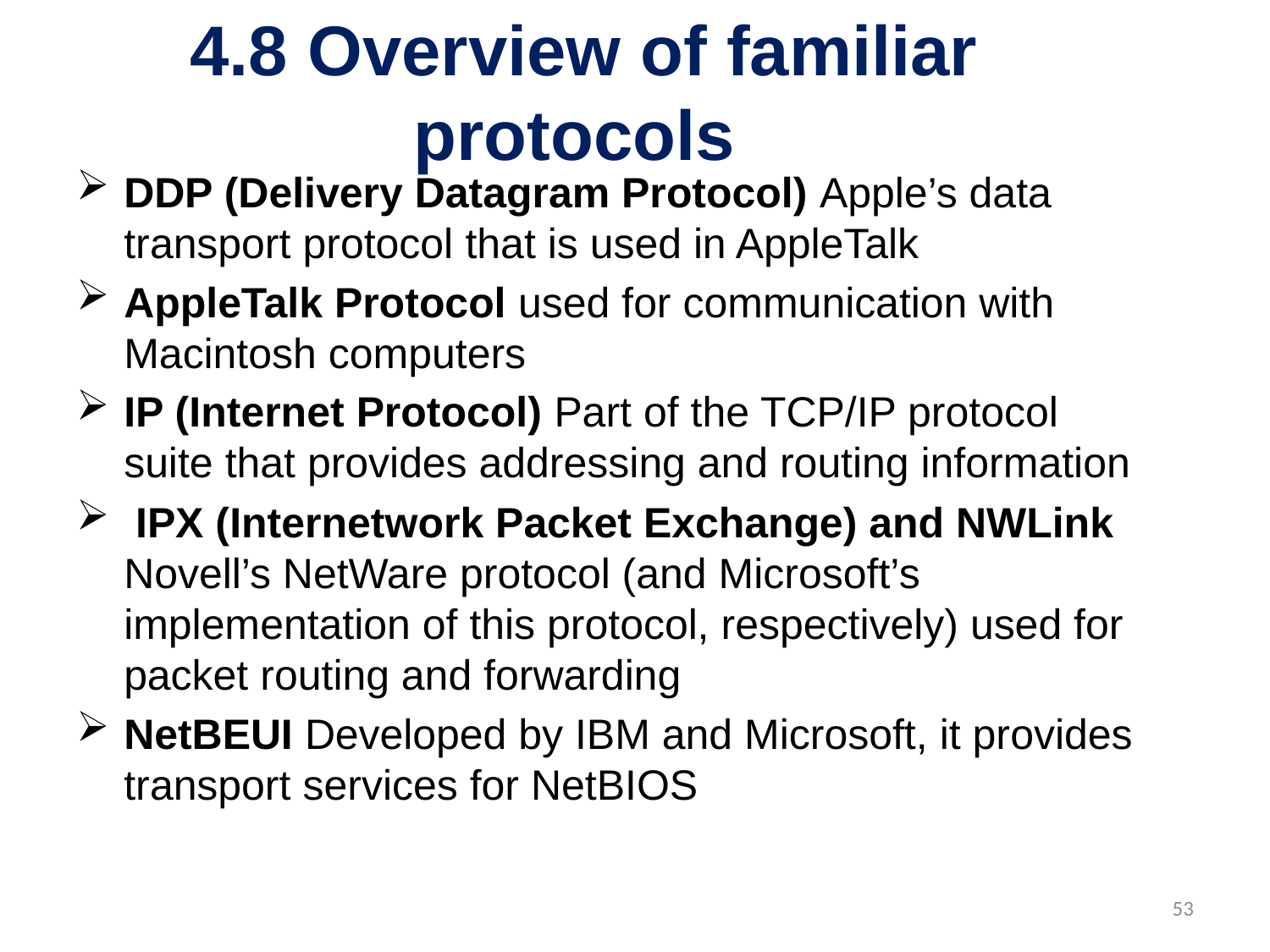

# 4.8 Overview of familiar protocols
DDP (Delivery Datagram Protocol) Apple’s data transport protocol that is used in AppleTalk
AppleTalk Protocol used for communication with Macintosh computers
IP (Internet Protocol) Part of the TCP/IP protocol suite that provides addressing and routing information
 IPX (Internetwork Packet Exchange) and NWLink Novell’s NetWare protocol (and Microsoft’s implementation of this protocol, respectively) used for packet routing and forwarding
NetBEUI Developed by IBM and Microsoft, it provides transport services for NetBIOS

53